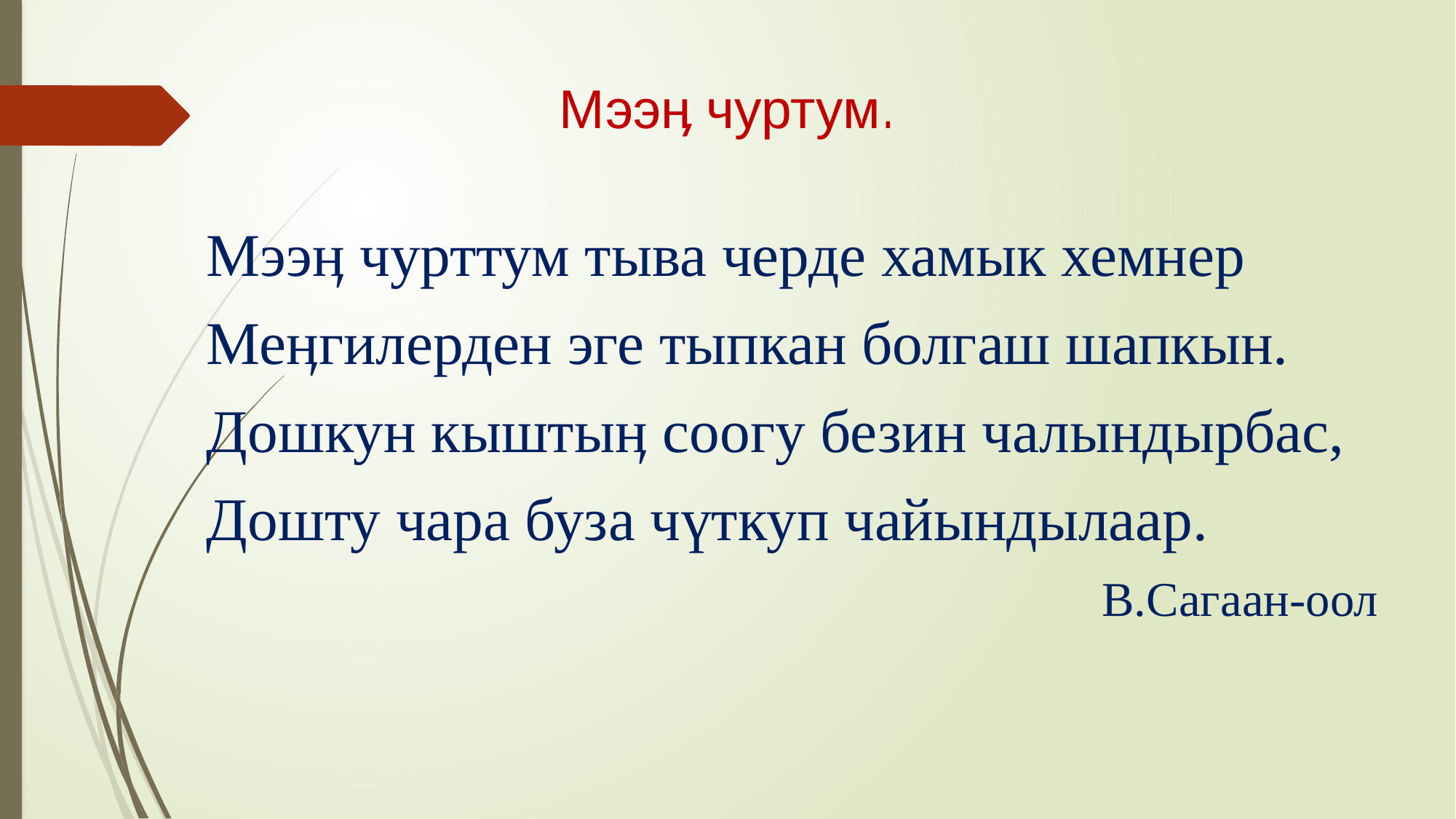

# Мээӊ чуртум.
Мээӊ чурттум тыва черде хамык хемнер
Меӊгилерден эге тыпкан болгаш шапкын.
Дошкун кыштыӊ соогу безин чалындырбас,
Дошту чара буза чүткуп чайындылаар.
В.Сагаан-оол